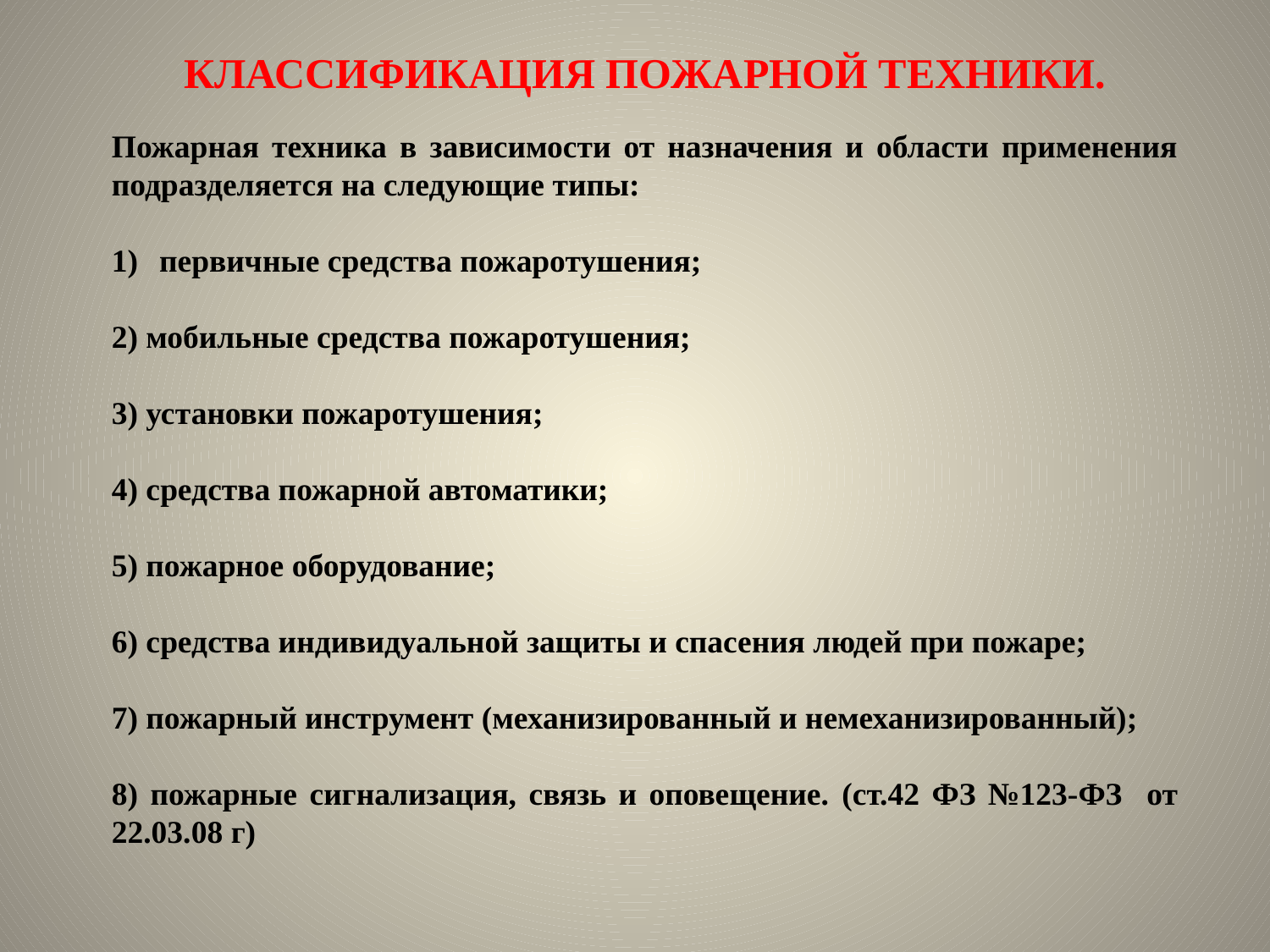

КЛАССИФИКАЦИЯ ПОЖАРНОЙ ТЕХНИКИ.

Пожарная техника в зависимости от назначения и области применения подразделяется на следующие типы:

первичные средства пожаротушения;

2) мобильные средства пожаротушения;

3) установки пожаротушения;

4) средства пожарной автоматики;

5) пожарное оборудование;

6) средства индивидуальной защиты и спасения людей при пожаре;

7) пожарный инструмент (механизированный и немеханизированный);

8) пожарные сигнализация, связь и оповещение. (ст.42 ФЗ №123-ФЗ  от 22.03.08 г)